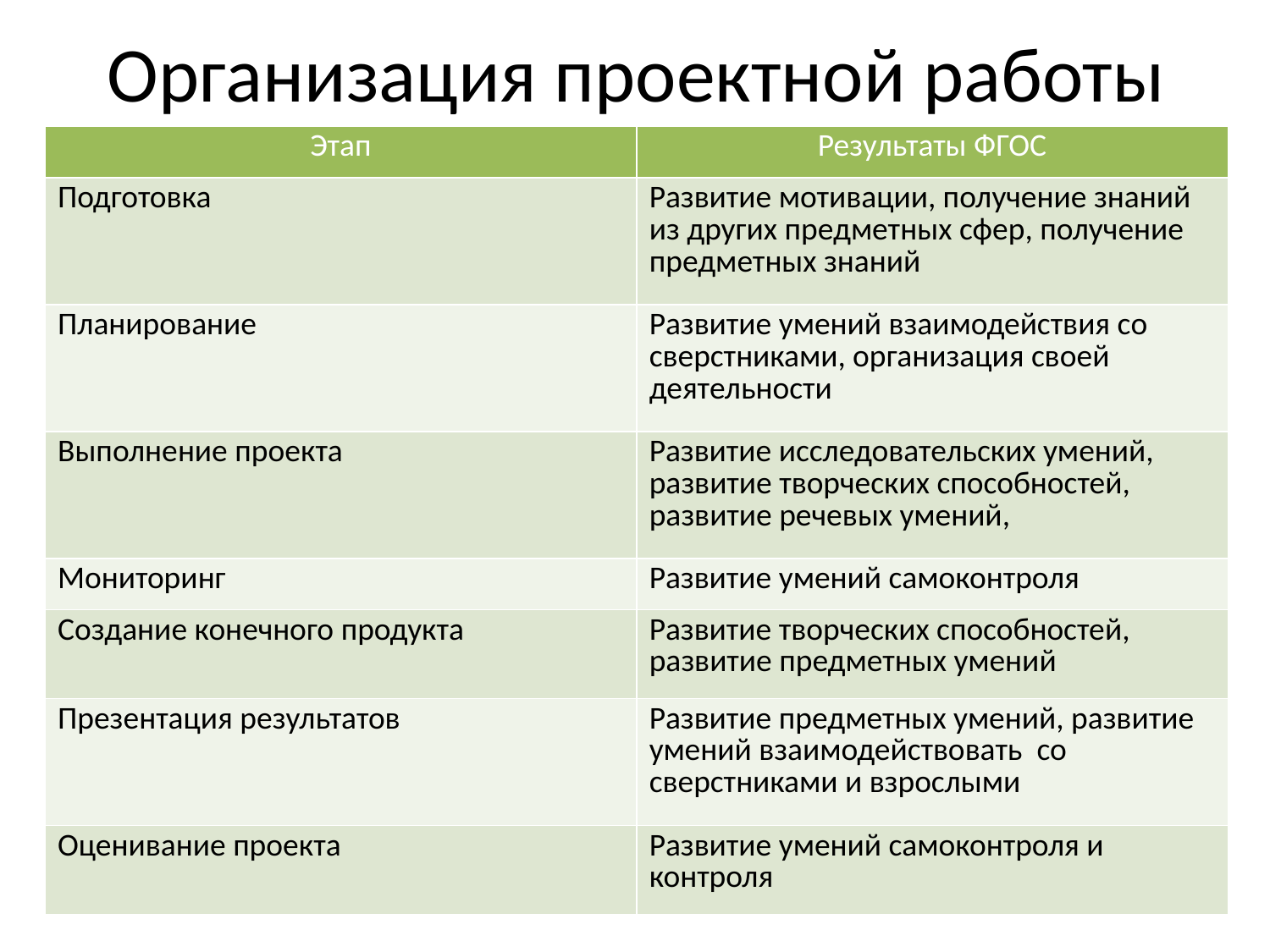

# Организация проектной работы
| Этап | Результаты ФГОС |
| --- | --- |
| Подготовка | Развитие мотивации, получение знаний из других предметных сфер, получение предметных знаний |
| Планирование | Развитие умений взаимодействия со сверстниками, организация своей деятельности |
| Выполнение проекта | Развитие исследовательских умений, развитие творческих способностей, развитие речевых умений, |
| Мониторинг | Развитие умений самоконтроля |
| Создание конечного продукта | Развитие творческих способностей, развитие предметных умений |
| Презентация результатов | Развитие предметных умений, развитие умений взаимодействовать со сверстниками и взрослыми |
| Оценивание проекта | Развитие умений самоконтроля и контроля |